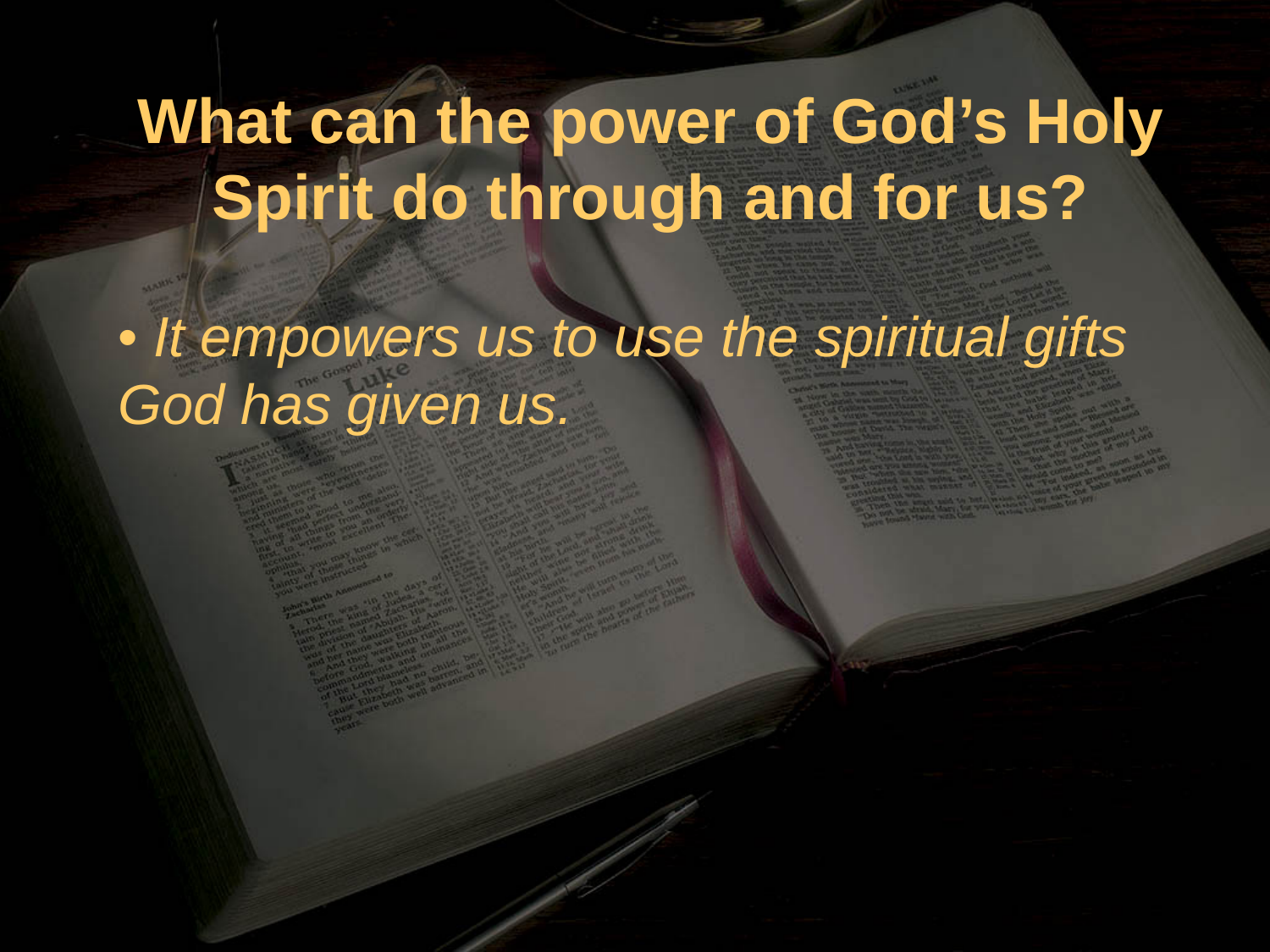

What can the power of God’s Holy Spirit do through and for us?

• It empowers us to use the spiritual gifts God has given us.